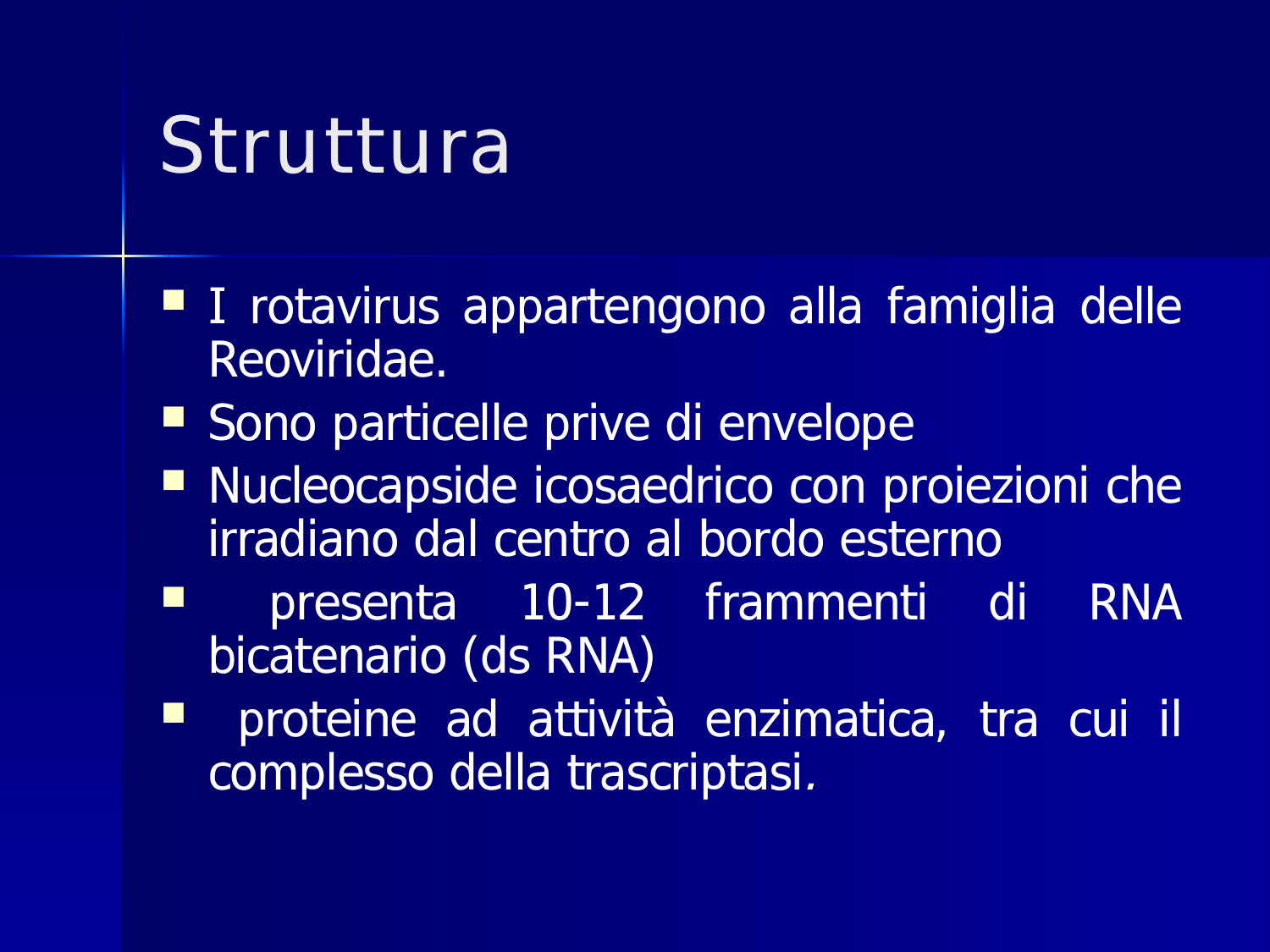

# Struttura
I rotavirus appartengono alla famiglia delle Reoviridae.
Sono particelle prive di envelope
Nucleocapside icosaedrico con proiezioni che irradiano dal centro al bordo esterno
 presenta 10-12 frammenti di RNA bicatenario (ds RNA)
 proteine ad attività enzimatica, tra cui il complesso della trascriptasi.